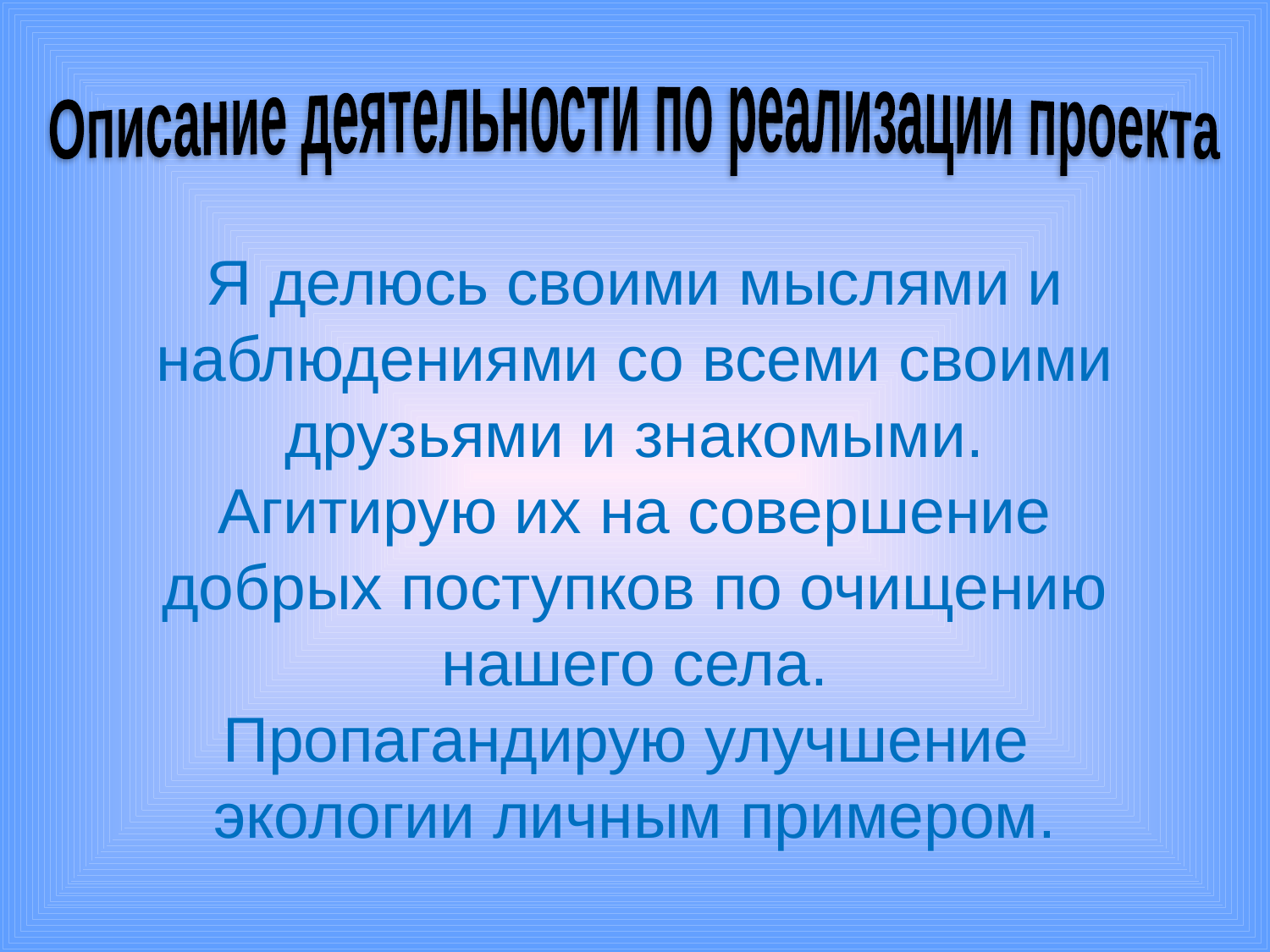

Описание деятельности по реализации проекта
# Я делюсь своими мыслями и наблюдениями со всеми своими друзьями и знакомыми. Агитирую их на совершение добрых поступков по очищению нашего села. Пропагандирую улучшение  экологии личным примером.